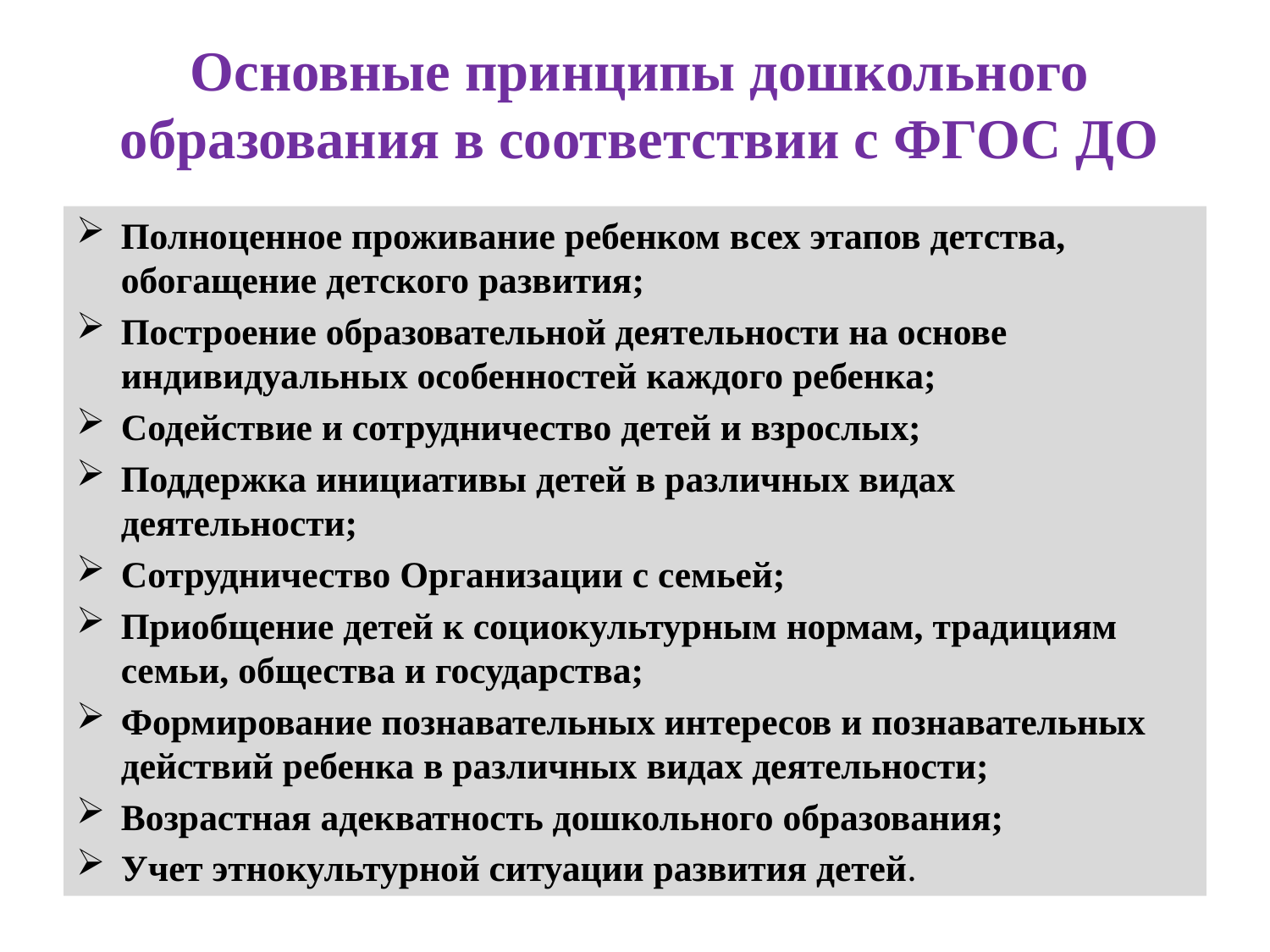

# Основные принципы дошкольного образования в соответствии с ФГОС ДО
Полноценное проживание ребенком всех этапов детства, обогащение детского развития;
Построение образовательной деятельности на основе индивидуальных особенностей каждого ребенка;
Содействие и сотрудничество детей и взрослых;
Поддержка инициативы детей в различных видах деятельности;
Сотрудничество Организации с семьей;
Приобщение детей к социокультурным нормам, традициям семьи, общества и государства;
Формирование познавательных интересов и познавательных действий ребенка в различных видах деятельности;
Возрастная адекватность дошкольного образования;
Учет этнокультурной ситуации развития детей.